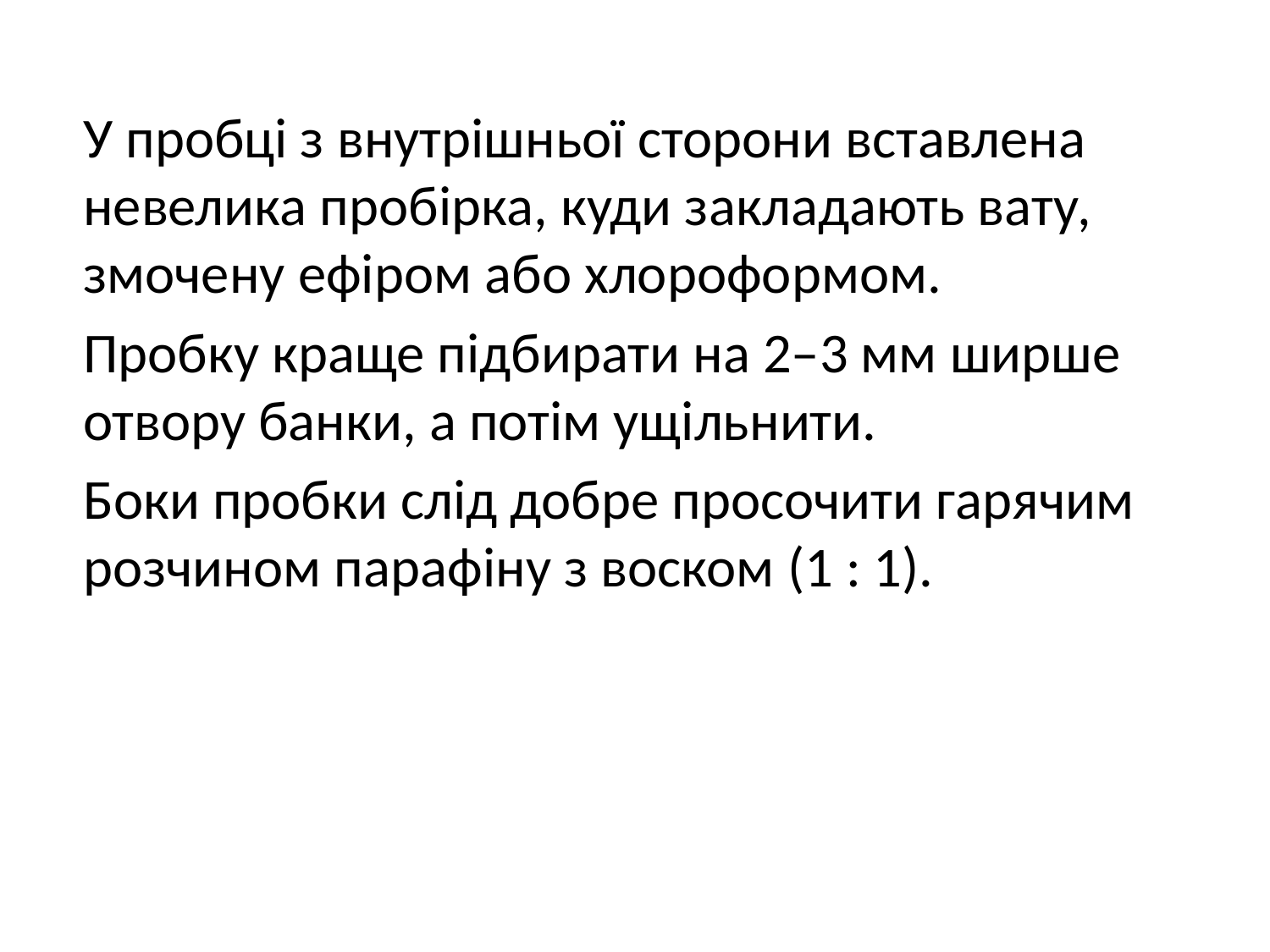

У пробці з внутрішньої сторони вставлена невелика пробірка, куди закладають вату, змочену ефіром або хлороформом.
Пробку краще підбирати на 2–3 мм ширше отвору банки, а потім ущільнити.
Боки пробки слід добре просочити гарячим розчином парафіну з воском (1 : 1).